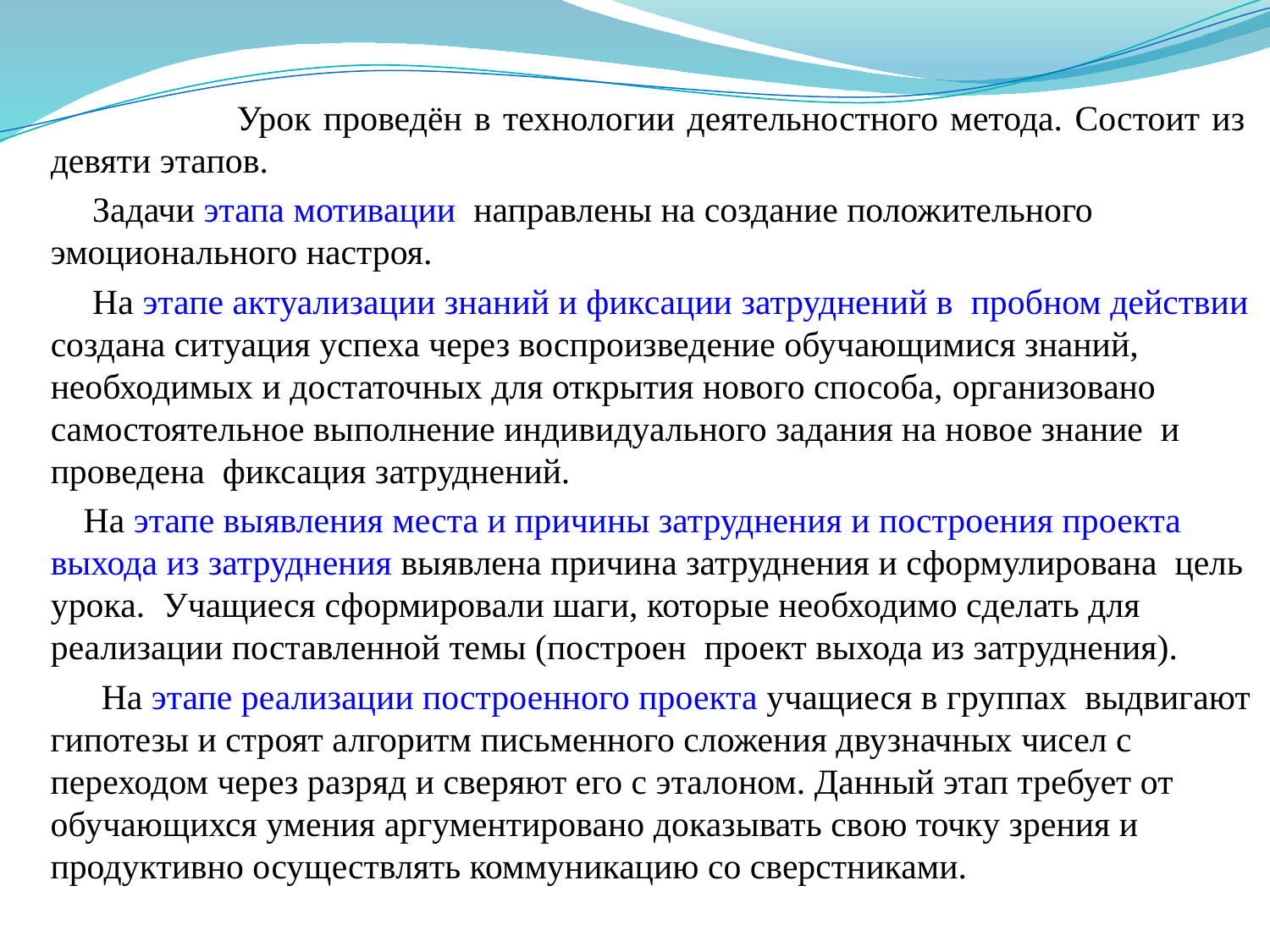

Урок проведён в технологии деятельностного метода. Состоит из  девяти этапов.
         Задачи этапа мотивации  направлены на создание положительного эмоционального настроя.
         На этапе актуализации знаний и фиксации затруднений в  пробном действии создана ситуация успеха через воспроизведение обучающимися знаний, необходимых и достаточных для открытия нового способа, организовано самостоятельное выполнение индивидуального задания на новое знание  и проведена  фиксация затруднений.
        На этапе выявления места и причины затруднения и построения проекта выхода из затруднения выявлена причина затруднения и сформулирована  цель урока.  Учащиеся сформировали шаги, которые необходимо сделать для реализации поставленной темы (построен  проект выхода из затруднения).
          На этапе реализации построенного проекта учащиеся в группах  выдвигают гипотезы и строят алгоритм письменного сложения двузначных чисел с переходом через разряд и сверяют его с эталоном. Данный этап требует от обучающихся умения аргументировано доказывать свою точку зрения и продуктивно осуществлять коммуникацию со сверстниками.